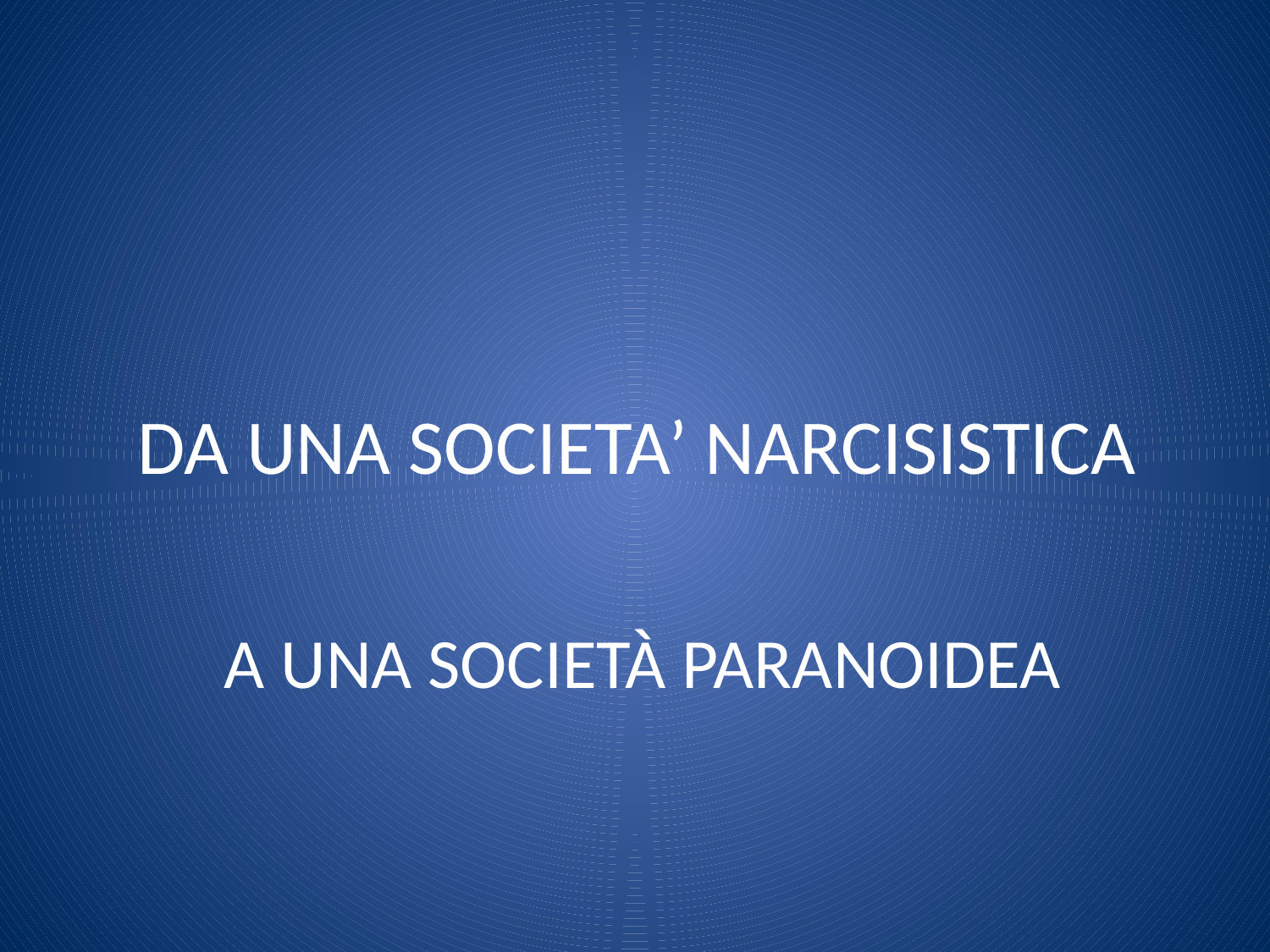

DA UNA SOCIETA’ NARCISISTICA
# a una società paranoidea